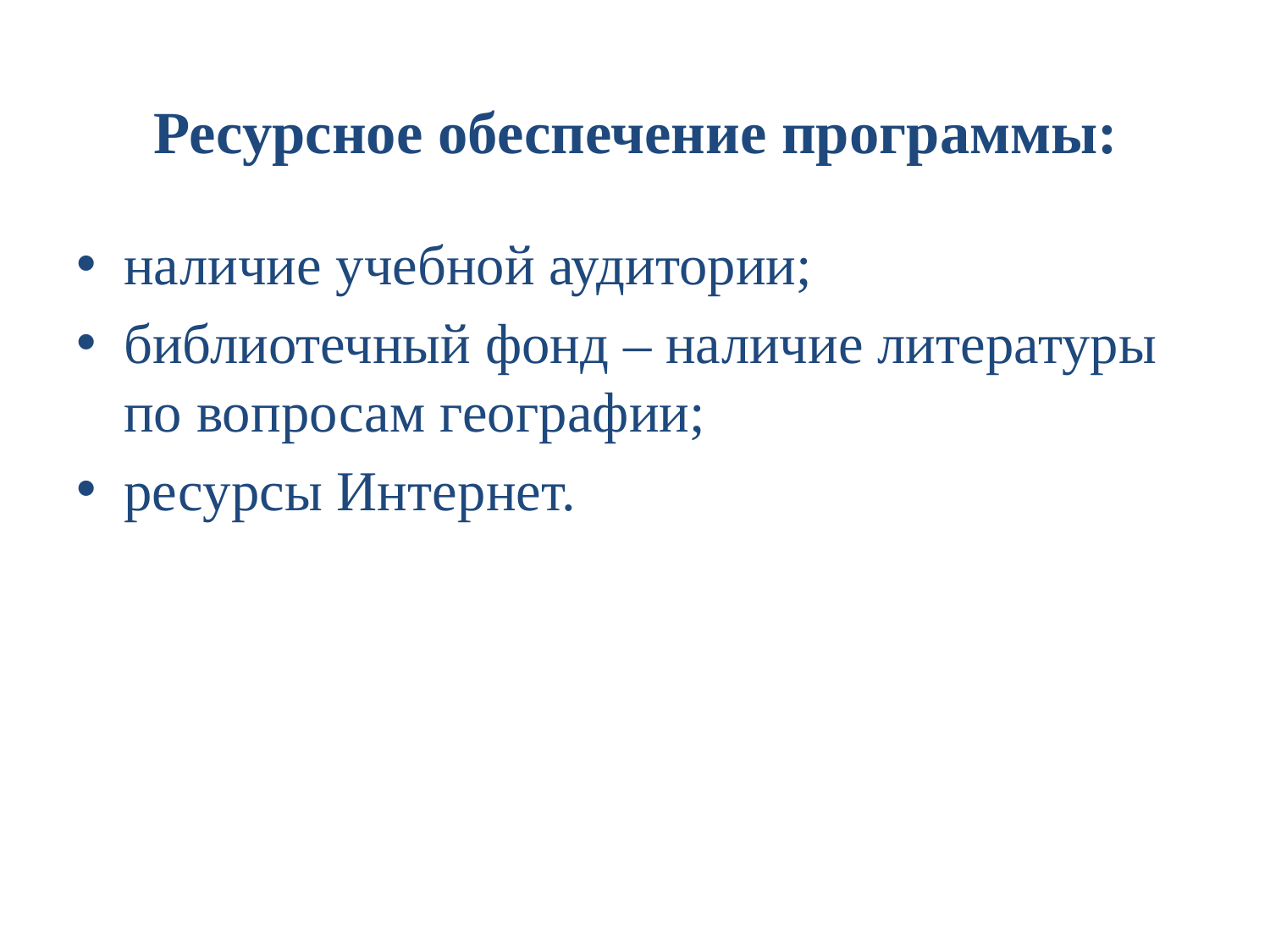

# Ресурсное обеспечение программы:
наличие учебной аудитории;
библиотечный фонд – наличие литературы по вопросам географии;
ресурсы Интернет.